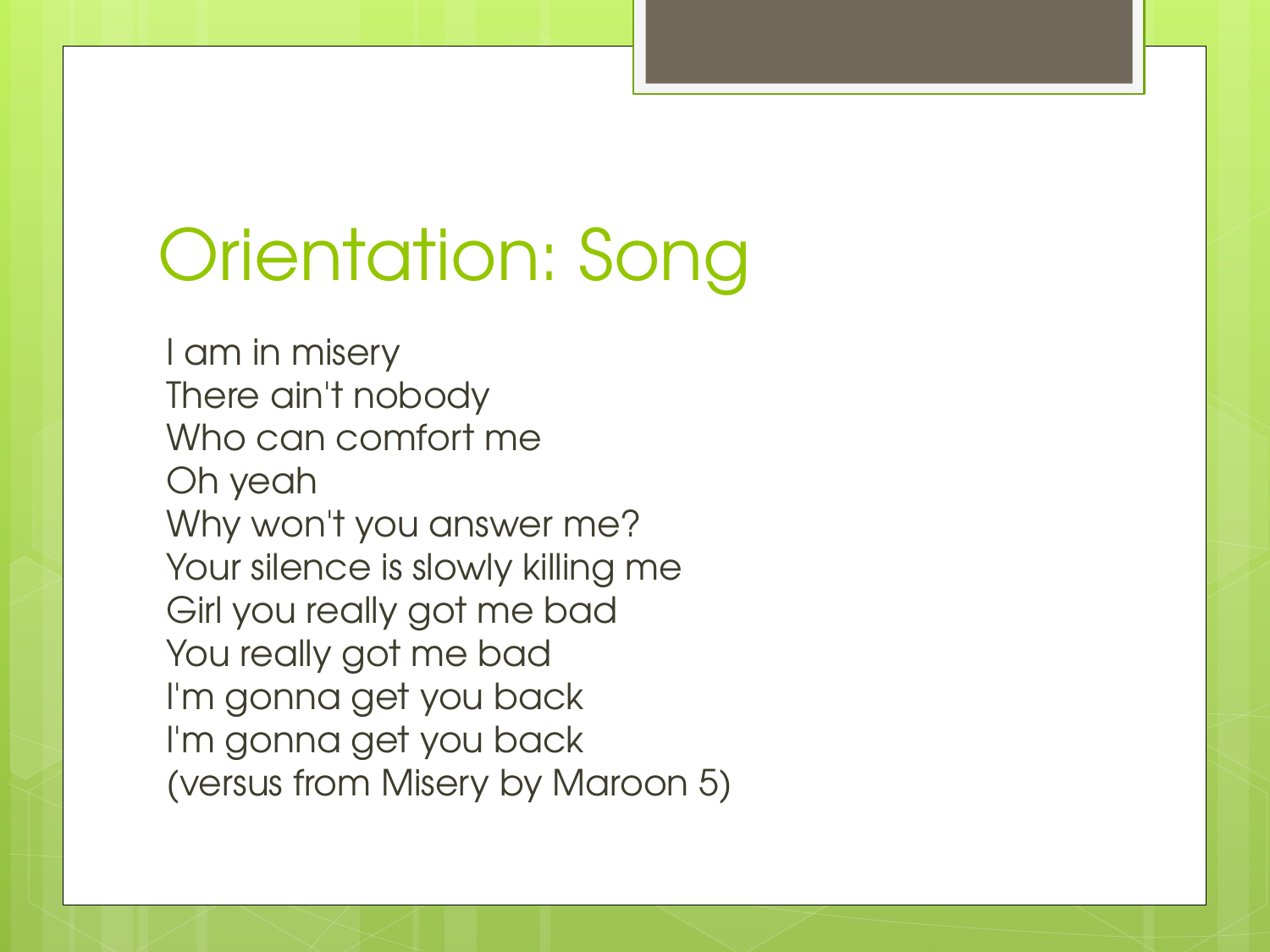

# Orientation: Song
I am in misery
There ain't nobody
Who can comfort me
Oh yeah
Why won't you answer me?
Your silence is slowly killing me
Girl you really got me bad
You really got me bad
I'm gonna get you back
I'm gonna get you back
(versus from Misery by Maroon 5)